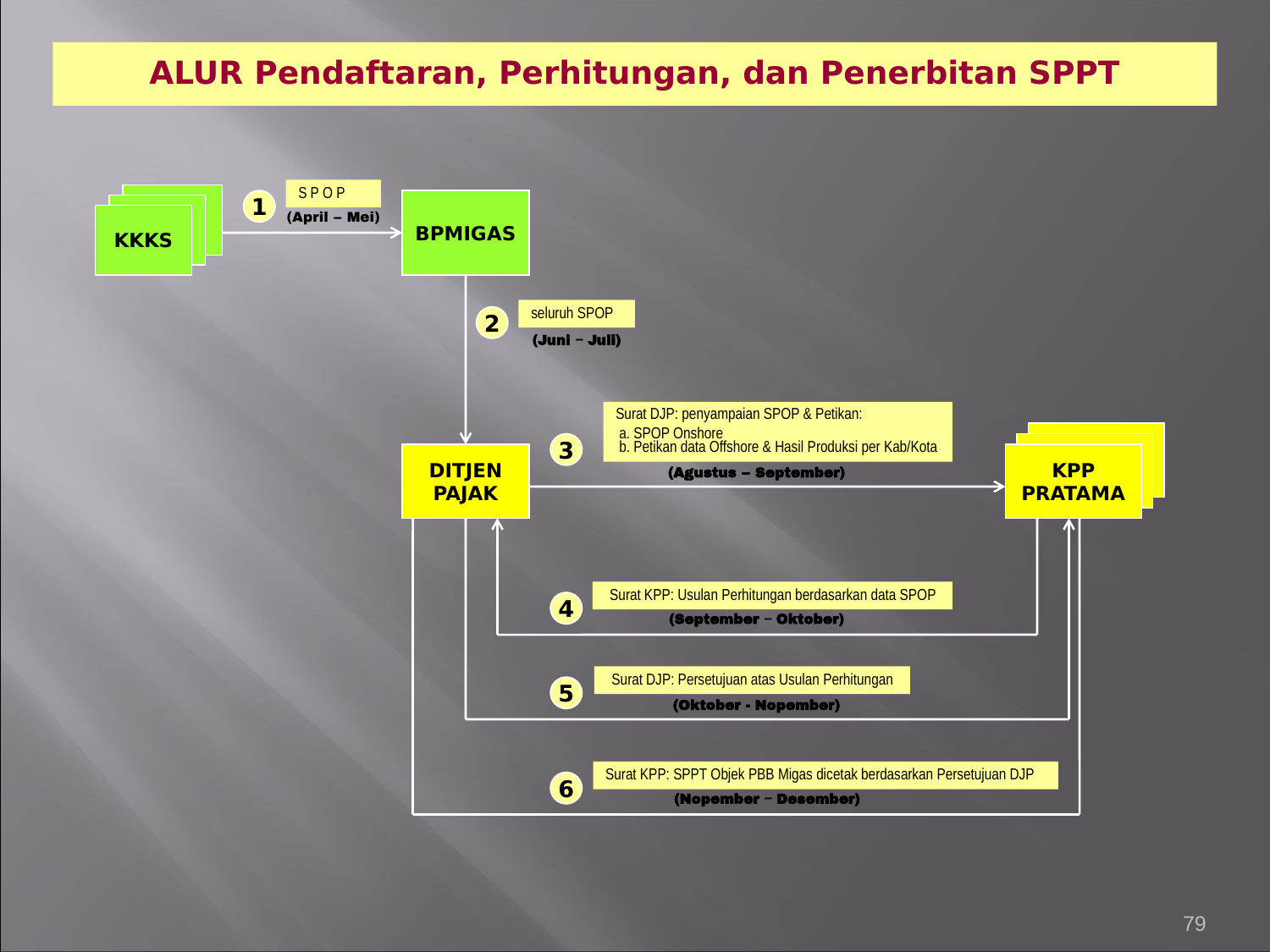

ALUR Pendaftaran, Perhitungan, dan Penerbitan SPPT
S P O P

1
BPMIGAS

(April − Mei)
KKKS

seluruh SPOP
2
(Juni − Juli)
Surat DJP: penyampaian SPOP & Petikan:
 a. SPOP Onshore
 b. Petikan data Offshore & Hasil Produksi per Kab/Kota
KPPBB/KPP
PRATAMA
KPPBB/KPP
PRATAMA
KPP
PRATAMA
3
DITJEN
PAJAK
(Agustus − September)

Surat KPP: Usulan Perhitungan berdasarkan data SPOP
4
(September − Oktober)

Surat DJP: Persetujuan atas Usulan Perhitungan
5
(Oktober - Nopember)

Surat KPP: SPPT Objek PBB Migas dicetak berdasarkan Persetujuan DJP
6
(Nopember − Desember)

79